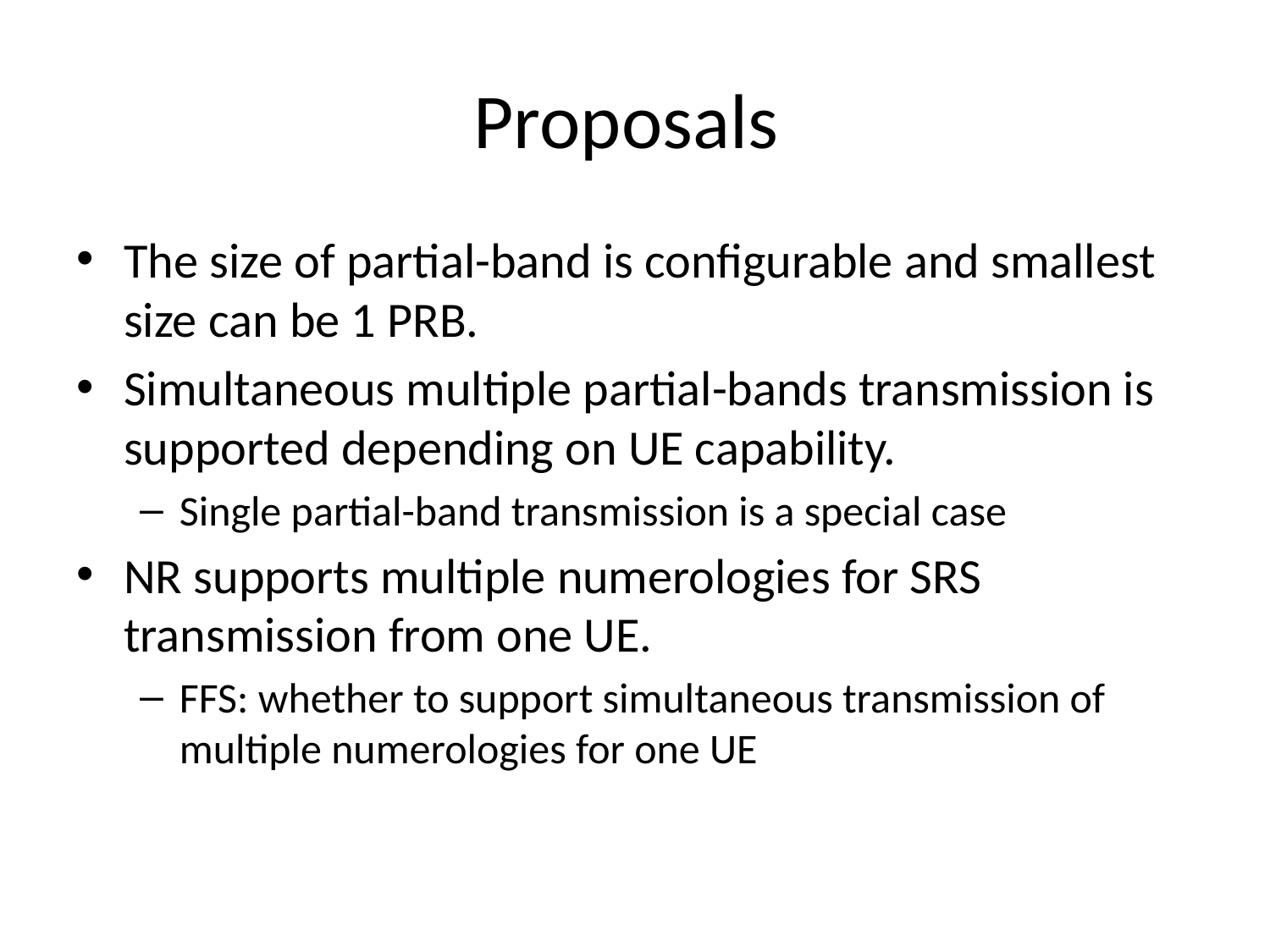

# Proposals
The size of partial-band is configurable and smallest size can be 1 PRB.
Simultaneous multiple partial-bands transmission is supported depending on UE capability.
Single partial-band transmission is a special case
NR supports multiple numerologies for SRS transmission from one UE.
FFS: whether to support simultaneous transmission of multiple numerologies for one UE